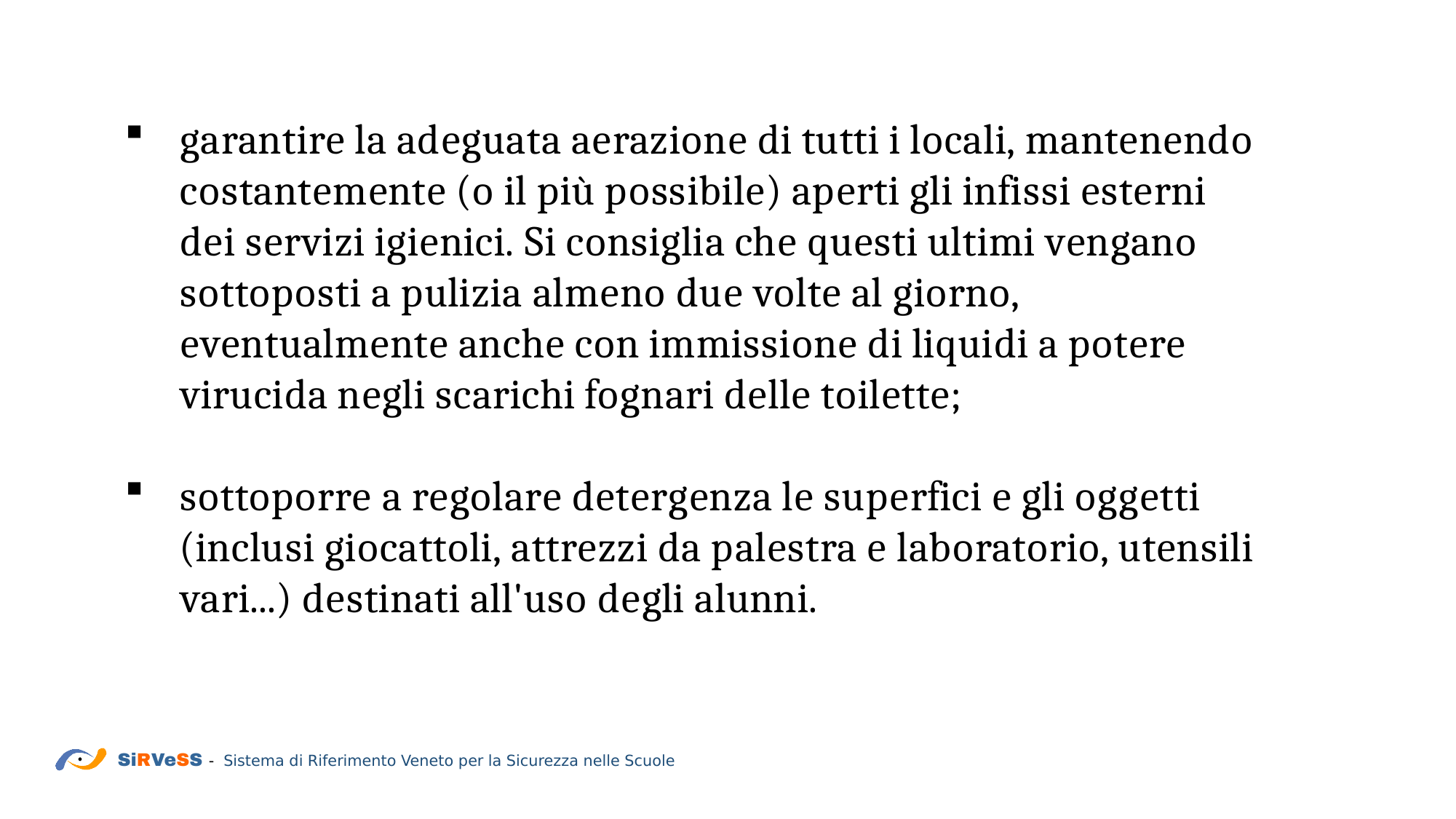

garantire la adeguata aerazione di tutti i locali, mantenendo costantemente (o il più possibile) aperti gli infissi esterni dei servizi igienici. Si consiglia che questi ultimi vengano sottoposti a pulizia almeno due volte al giorno, eventualmente anche con immissione di liquidi a potere virucida negli scarichi fognari delle toilette;

sottoporre a regolare detergenza le superfici e gli oggetti (inclusi giocattoli, attrezzi da palestra e laboratorio, utensili vari...) destinati all'uso degli alunni.